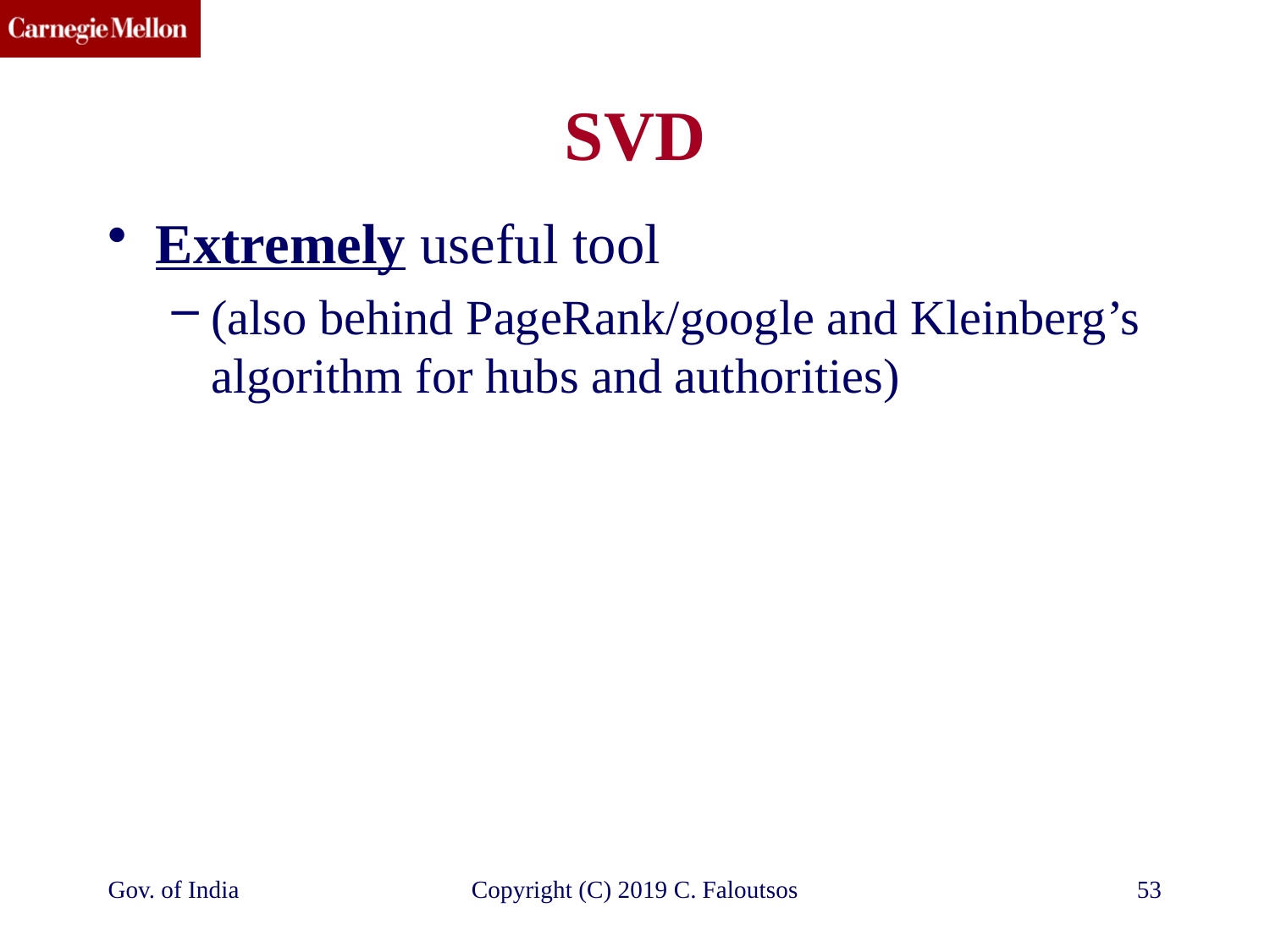

# SVD
Extremely useful tool
(also behind PageRank/google and Kleinberg’s algorithm for hubs and authorities)
Gov. of India
Copyright (C) 2019 C. Faloutsos
53